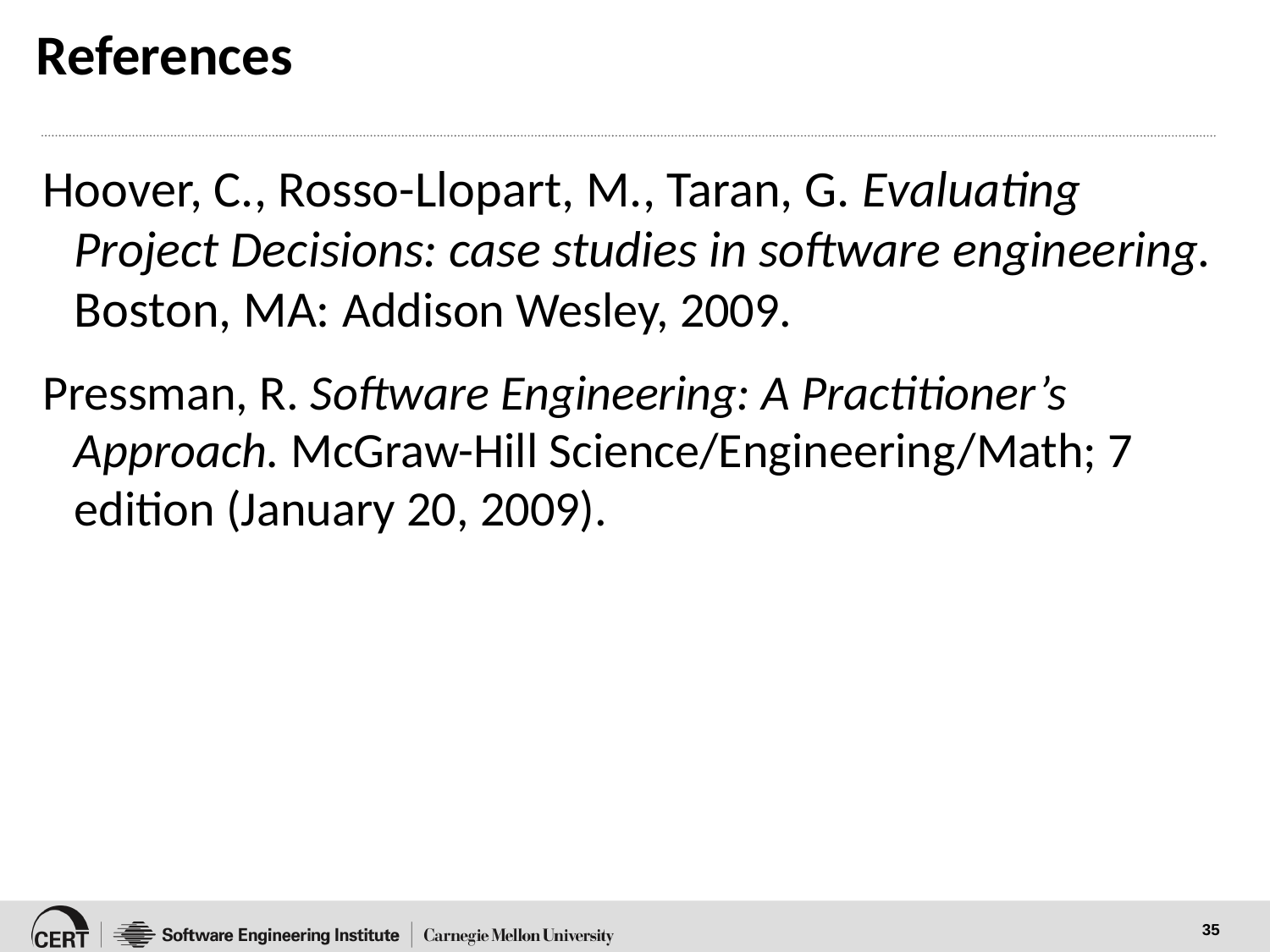

# References
Hoover, C., Rosso-Llopart, M., Taran, G. Evaluating Project Decisions: case studies in software engineering. Boston, MA: Addison Wesley, 2009.
Pressman, R. Software Engineering: A Practitioner’s Approach. McGraw-Hill Science/Engineering/Math; 7 edition (January 20, 2009).